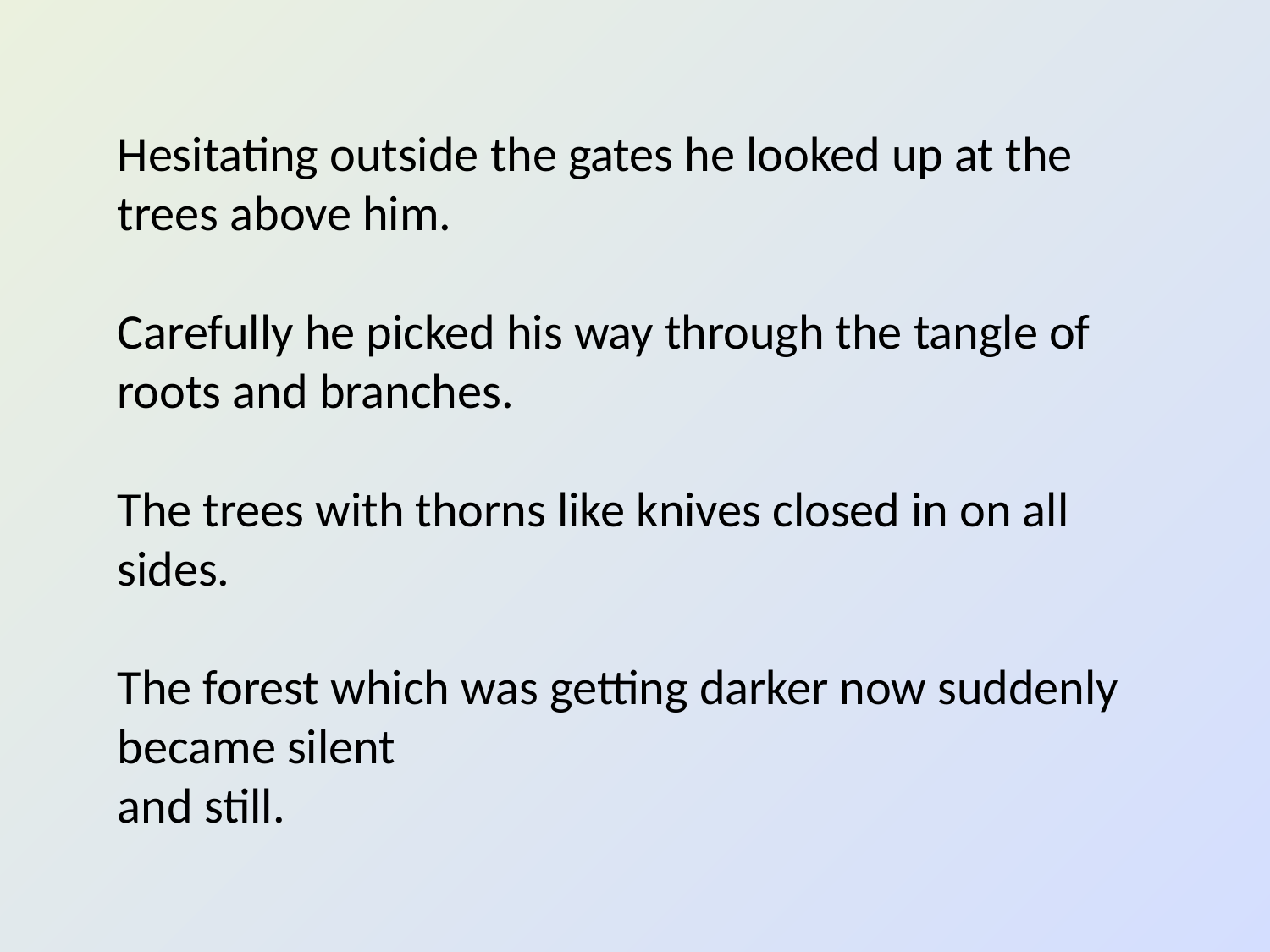

Hesitating outside the gates he looked up at the trees above him.
Carefully he picked his way through the tangle of roots and branches.
The trees with thorns like knives closed in on all sides.

The forest which was getting darker now suddenly became silent
and still.